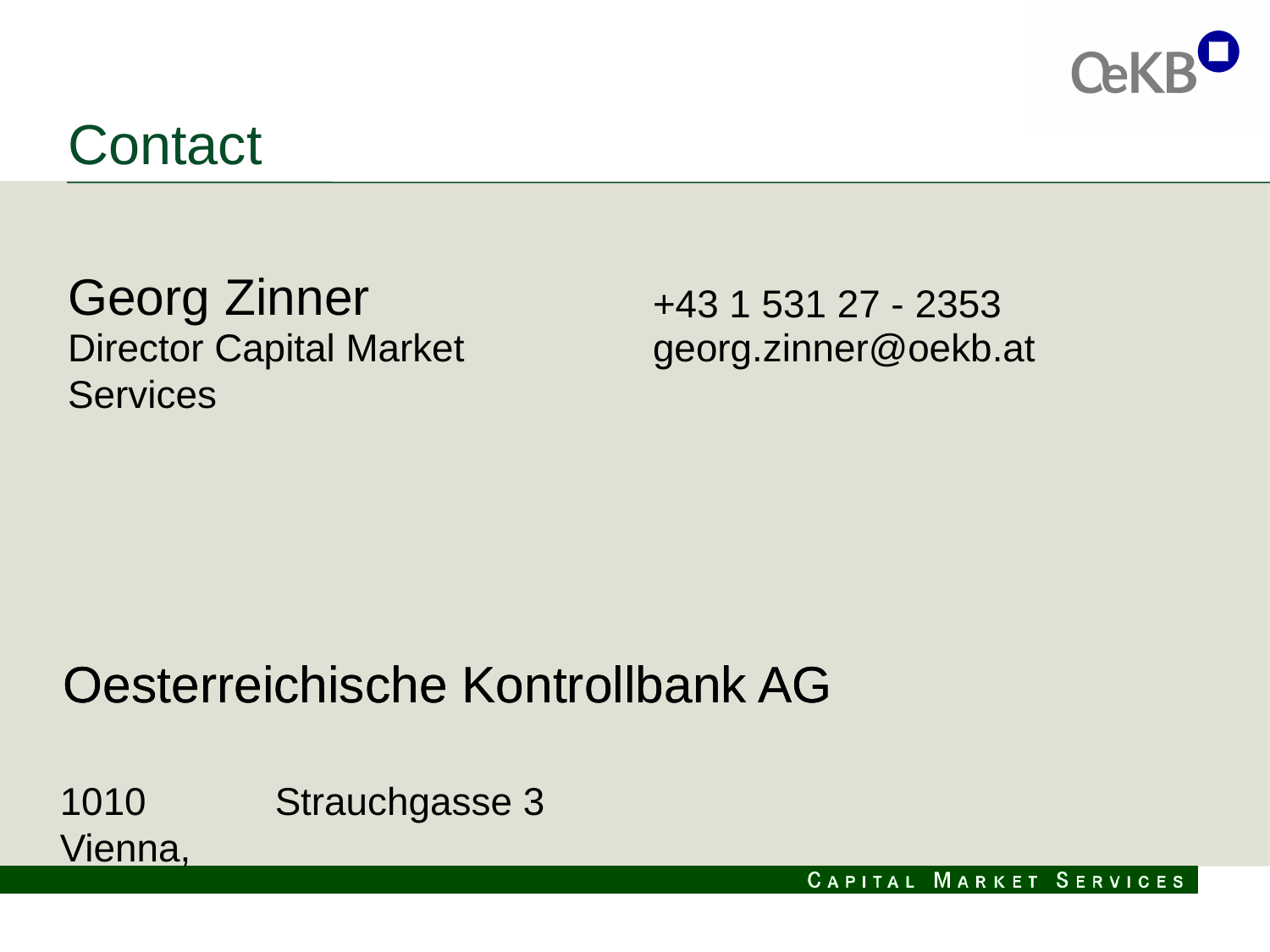

# Contact
Georg Zinner
+43 1 531 27 - 2353
Director Capital Market Services
georg.zinner@oekb.at
Strauchgasse 3